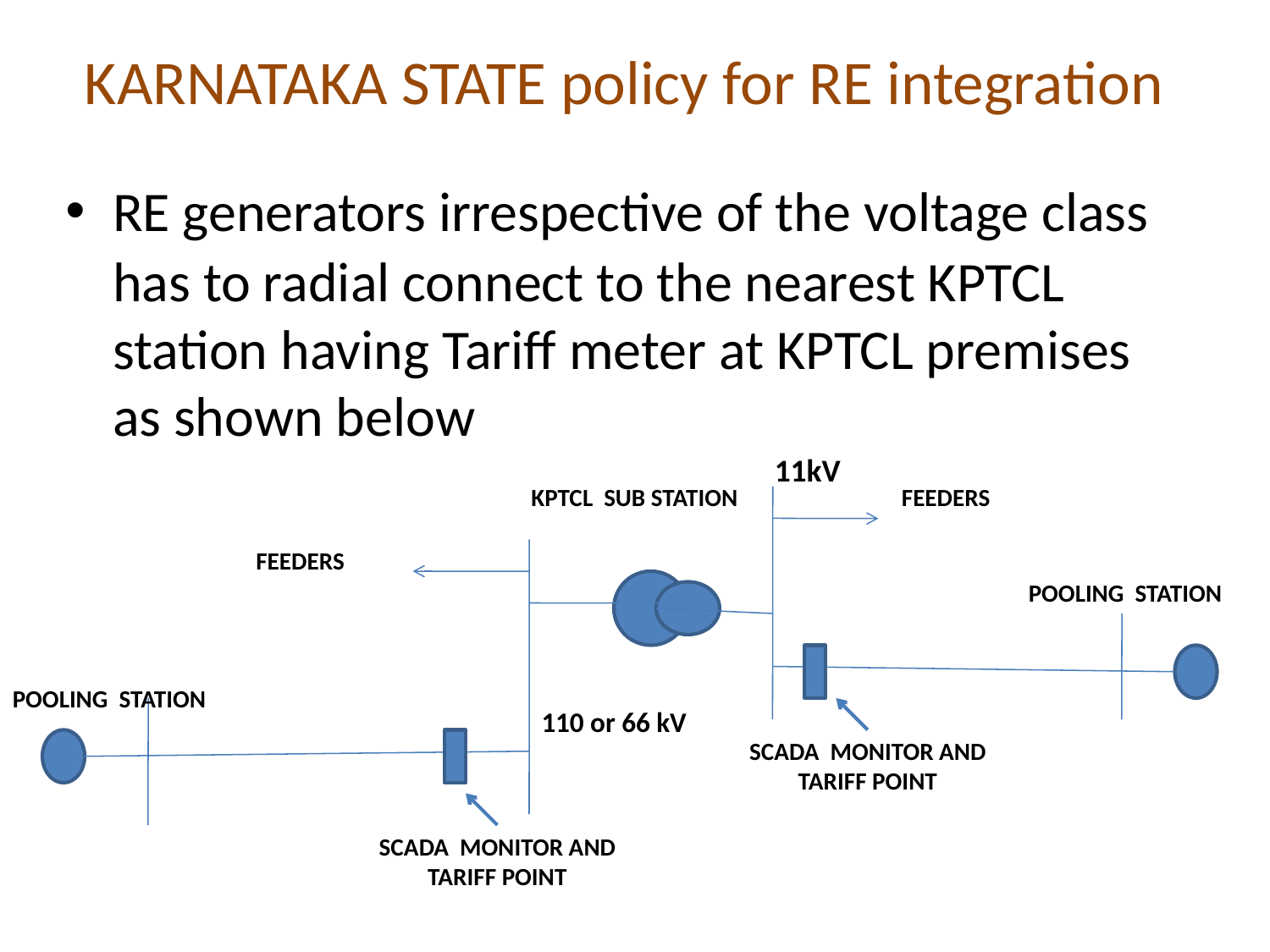

# KARNATAKA STATE policy for RE integration
RE generators irrespective of the voltage class
	has to radial connect to the nearest KPTCL station having Tariff meter at KPTCL premises as shown below
11kV
KPTCL  SUB STATION
FEEDERS
FEEDERS

POOLING  STATION

POOLING  STATION
110 or 66 kV

SCADA  MONITOR AND TARIFF POINT
SCADA  MONITOR AND TARIFF POINT